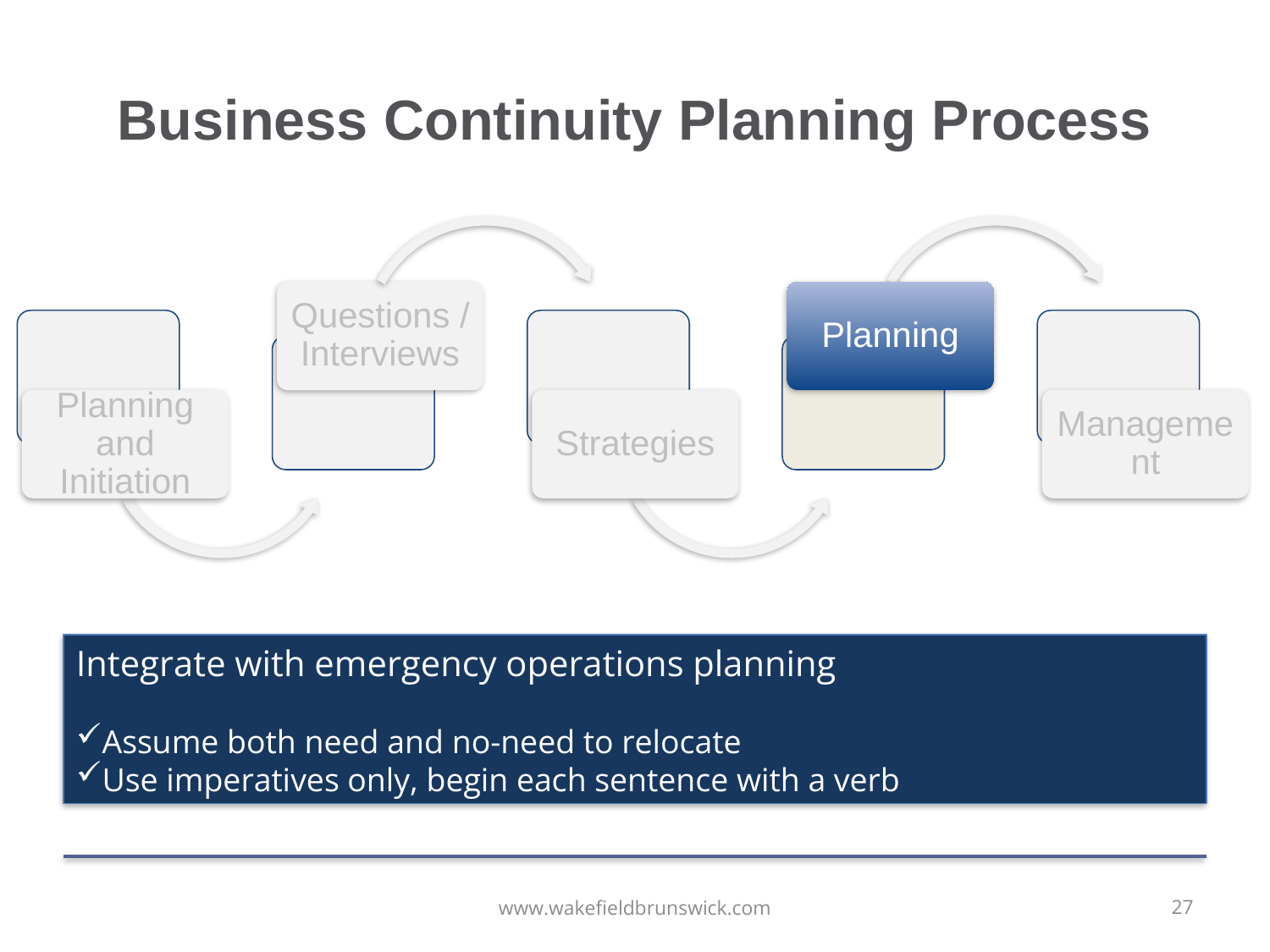

Business Continuity Planning Process

Questions / Interviews
Planning

Planning and Initiation
Strategies
Management

Integrate with emergency operations planning

Assume both need and no-need to relocate
Use imperatives only, begin each sentence with a verb
www.wakefieldbrunswick.com
27